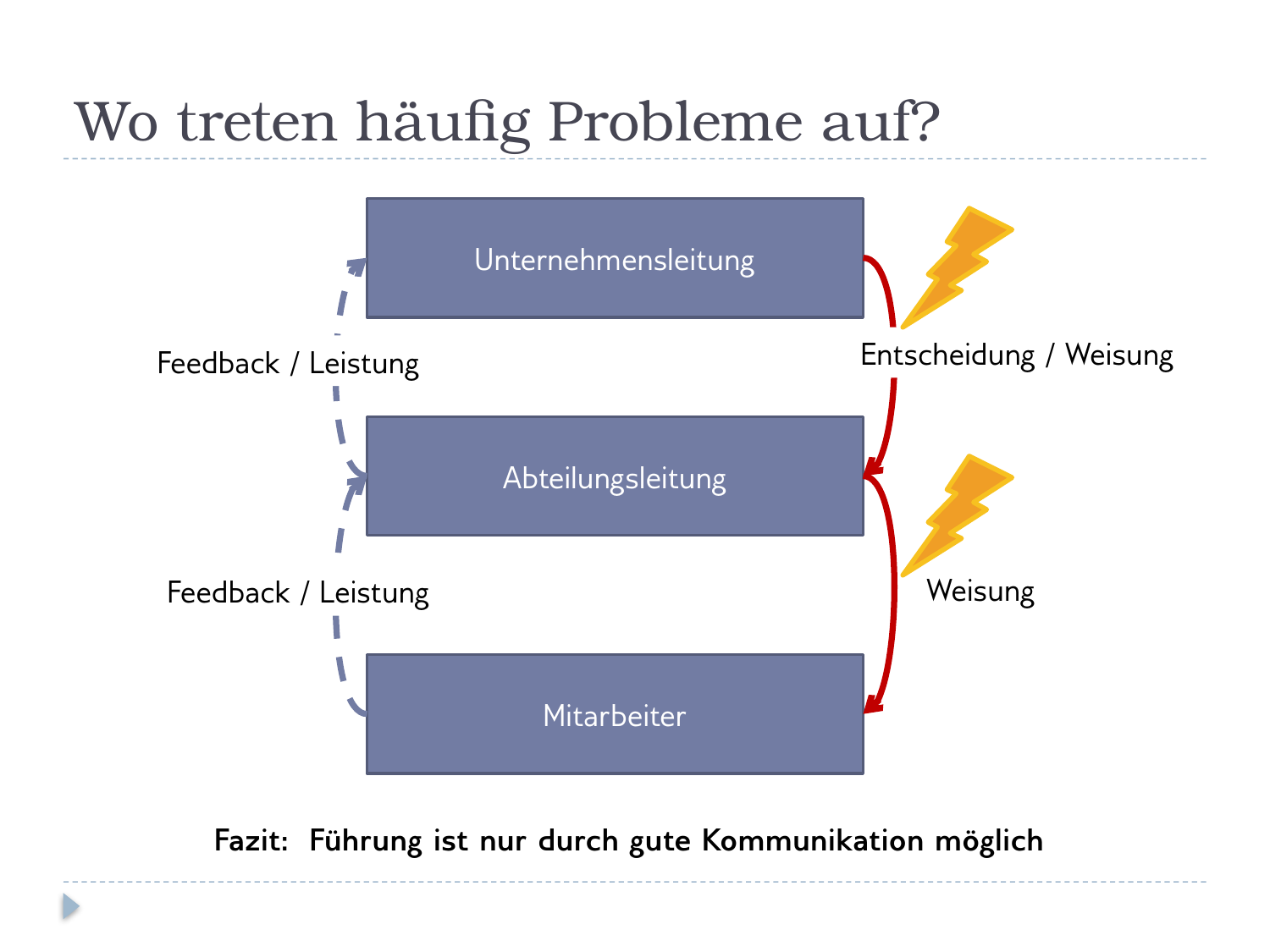

# Wo treten häufig Probleme auf?
Unternehmensleitung

Entscheidung / Weisung
Feedback / Leistung
Abteilungsleitung

Weisung
Feedback / Leistung
Mitarbeiter
Fazit:  Führung ist nur durch gute Kommunikation möglich